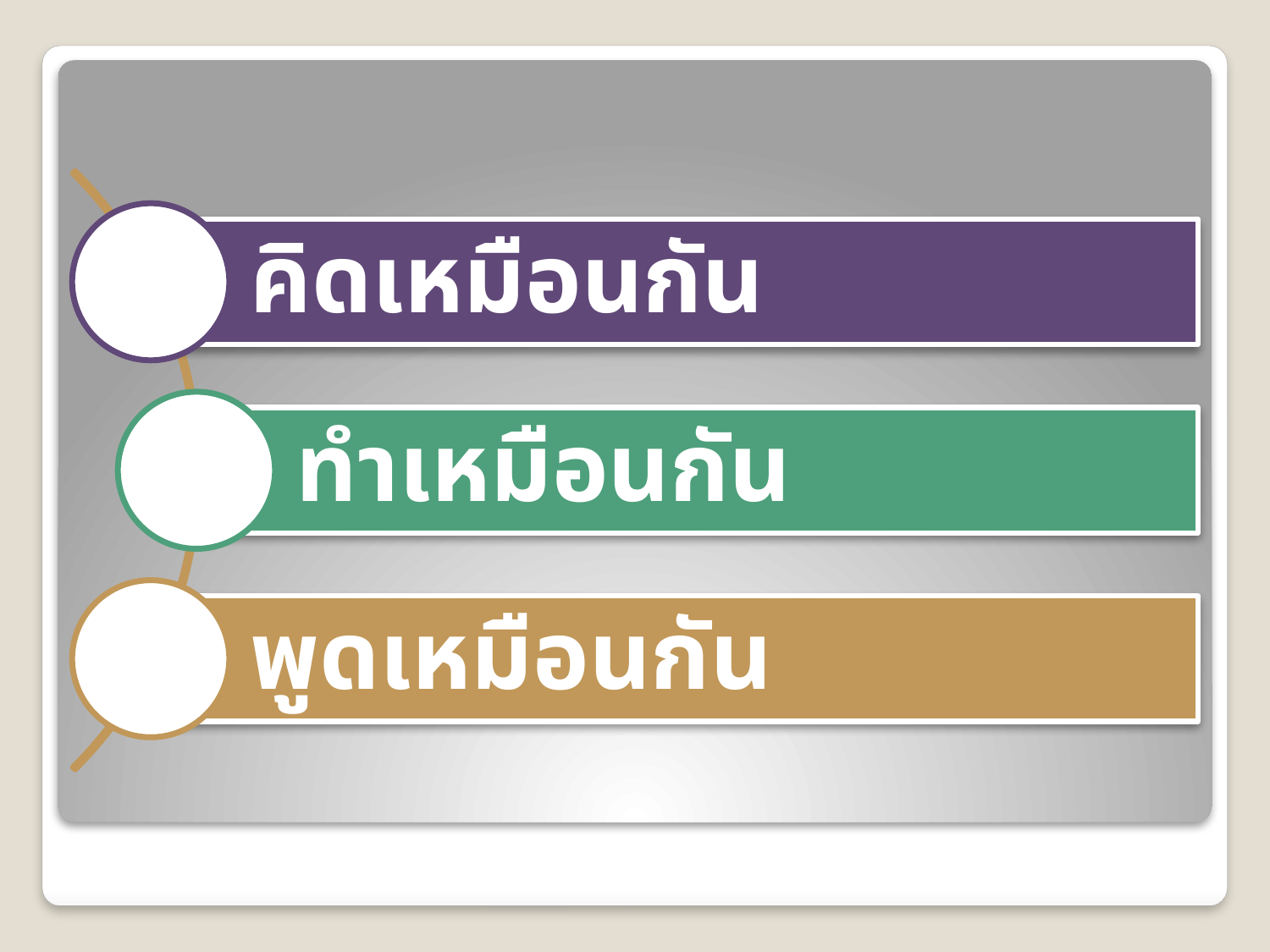

คิดเหมือนกัน
ทำเหมือนกัน
พูดเหมือนกัน